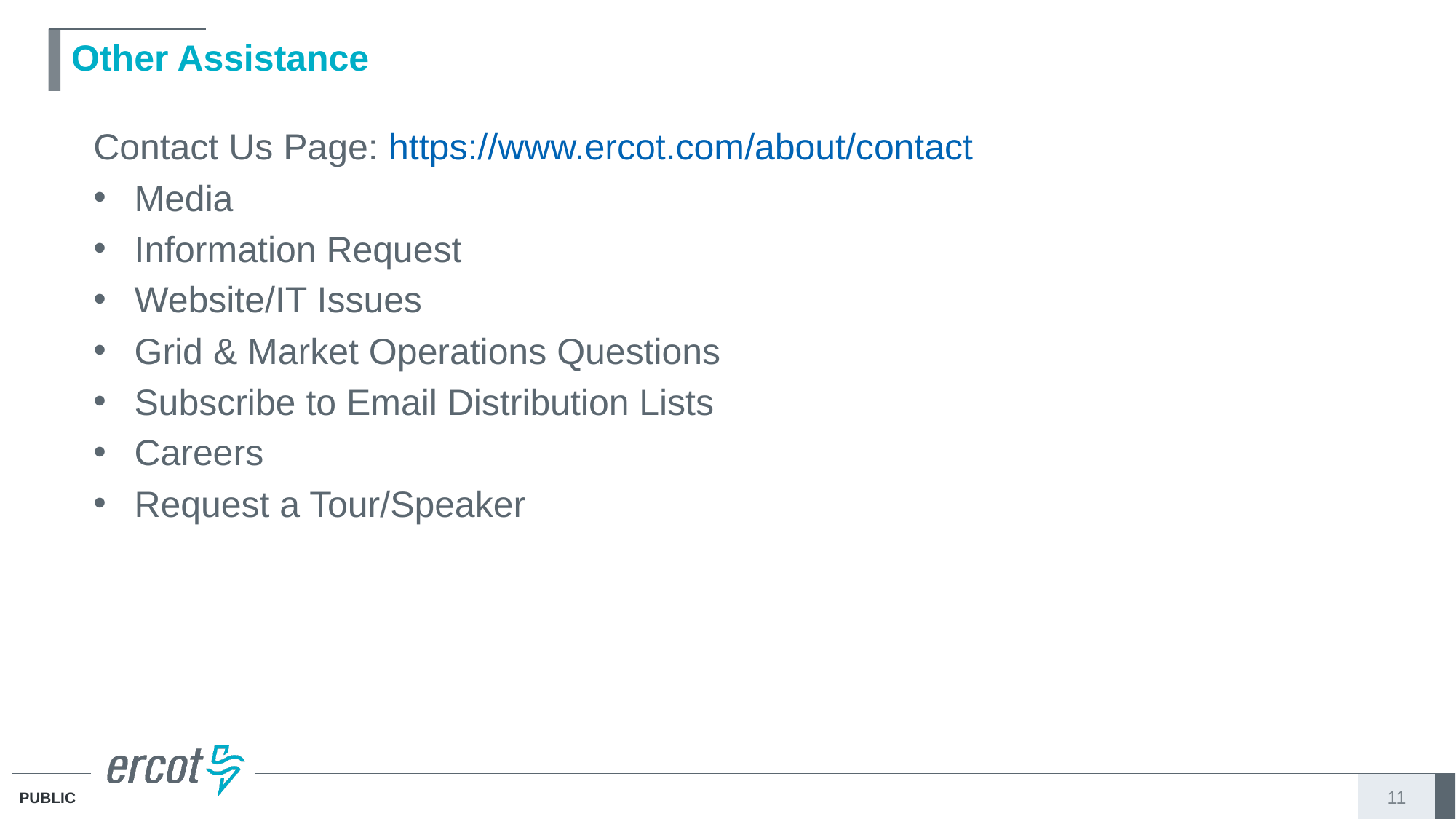

# Other Assistance
Contact Us Page: https://www.ercot.com/about/contact
Media
Information Request
Website/IT Issues
Grid & Market Operations Questions
Subscribe to Email Distribution Lists
Careers
Request a Tour/Speaker

11